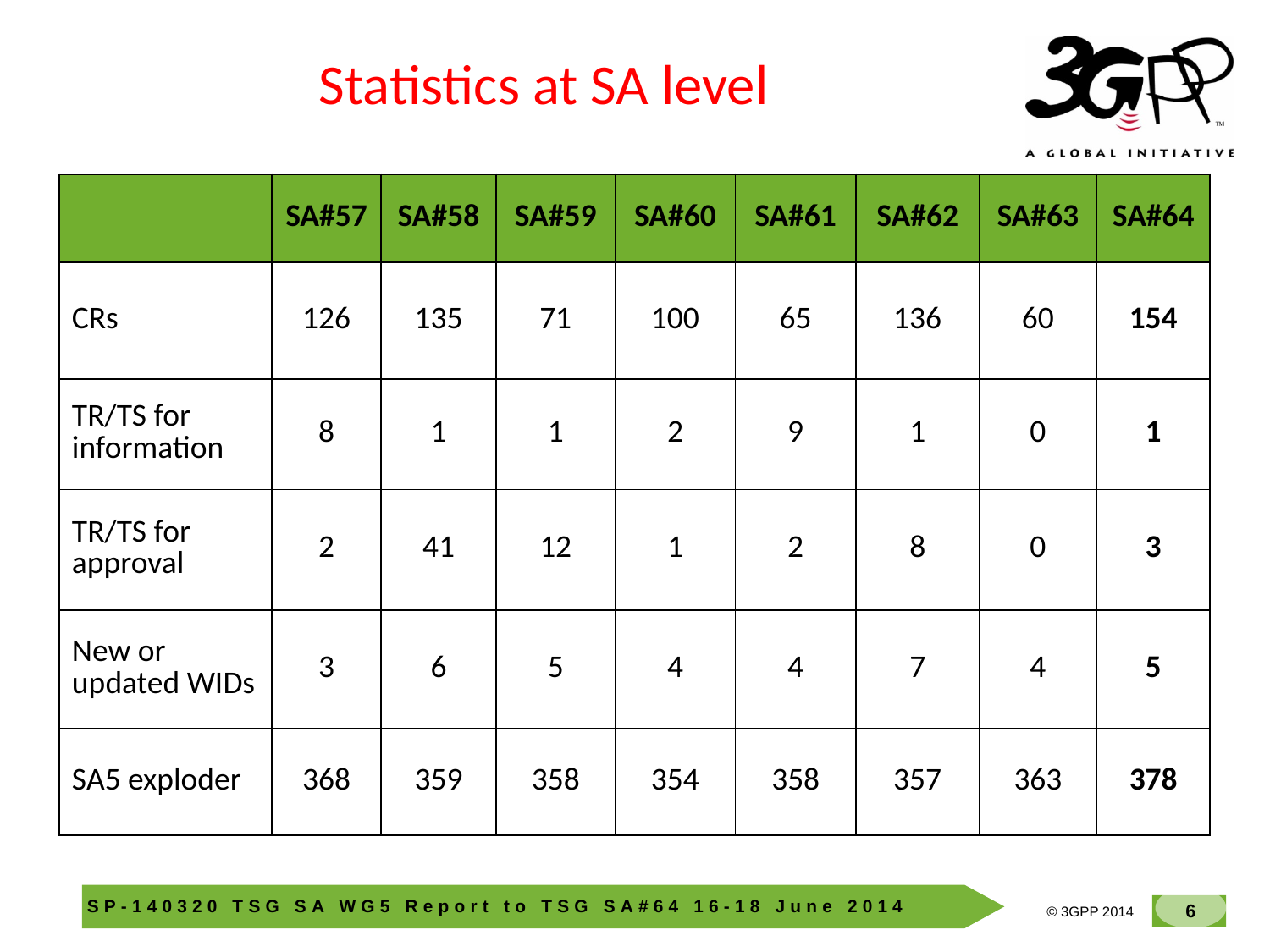

Statistics at SA level
|  | SA#57 | SA#58 | SA#59 | SA#60 | SA#61 | SA#62 | SA#63 | SA#64 |
| --- | --- | --- | --- | --- | --- | --- | --- | --- |
| CRs | 126 | 135 | 71 | 100 | 65 | 136 | 60 | 154 |
| TR/TS for information | 8 | 1 | 1 | 2 | 9 | 1 | 0 | 1 |
| TR/TS for approval | 2 | 41 | 12 | 1 | 2 | 8 | 0 | 3 |
| New or updated WIDs | 3 | 6 | 5 | 4 | 4 | 7 | 4 | 5 |
| SA5 exploder | 368 | 359 | 358 | 354 | 358 | 357 | 363 | 378 |